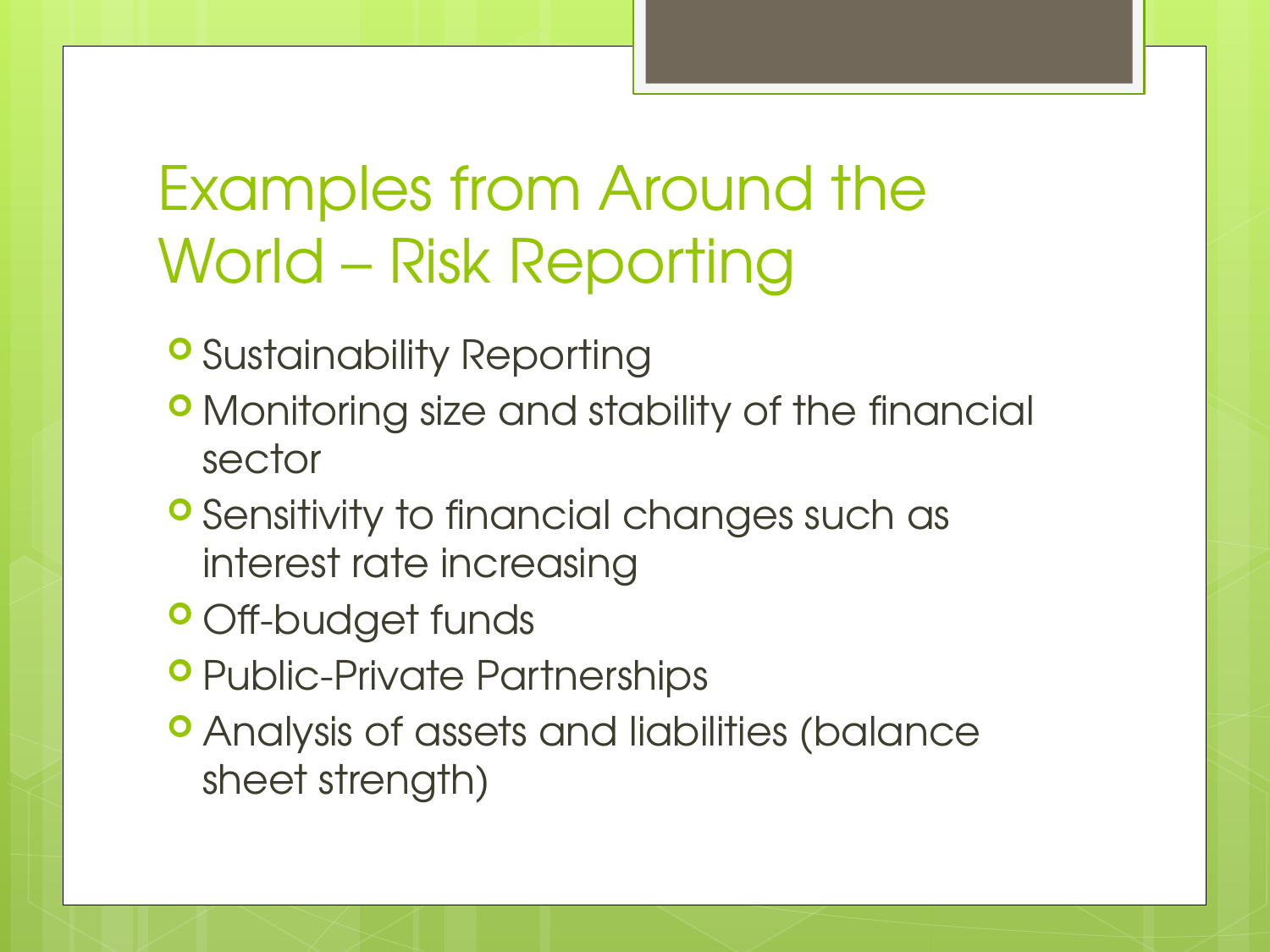

# Examples from Around the World – Risk Reporting
Sustainability Reporting
Monitoring size and stability of the financial sector
Sensitivity to financial changes such as interest rate increasing
Off-budget funds
Public-Private Partnerships
Analysis of assets and liabilities (balance sheet strength)